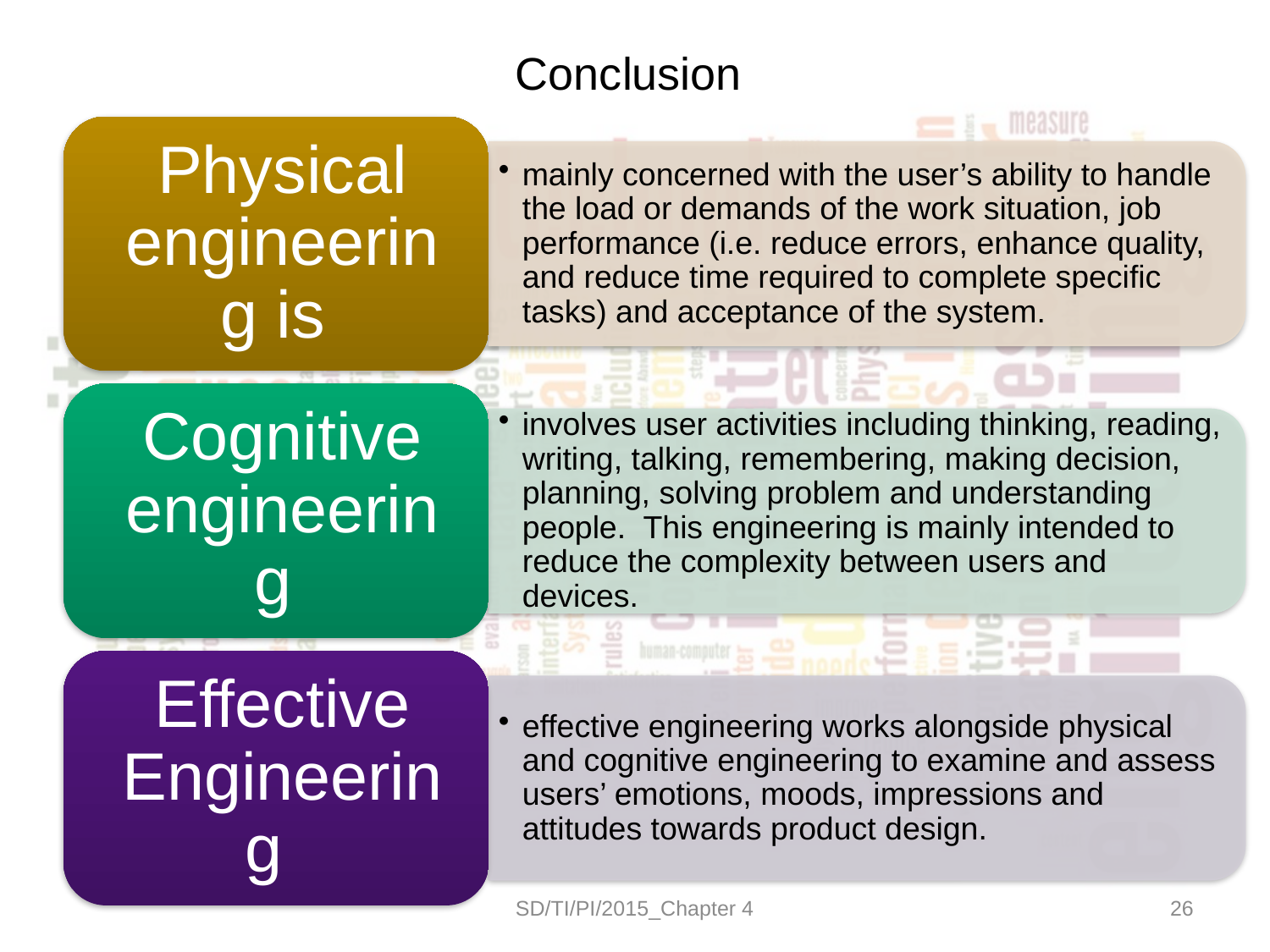

# Conclusion
mainly concerned with the user’s ability to handle the load or demands of the work situation, job performance (i.e. reduce errors, enhance quality, and reduce time required to complete specific tasks) and acceptance of the system.
Physical engineering is
involves user activities including thinking, reading, writing, talking, remembering, making decision, planning, solving problem and understanding people.  This engineering is mainly intended to reduce the complexity between users and devices.
Cognitive engineering
effective engineering works alongside physical and cognitive engineering to examine and assess users’ emotions, moods, impressions and attitudes towards product design.
Effective Engineering
SD/TI/PI/2015_Chapter 4
26